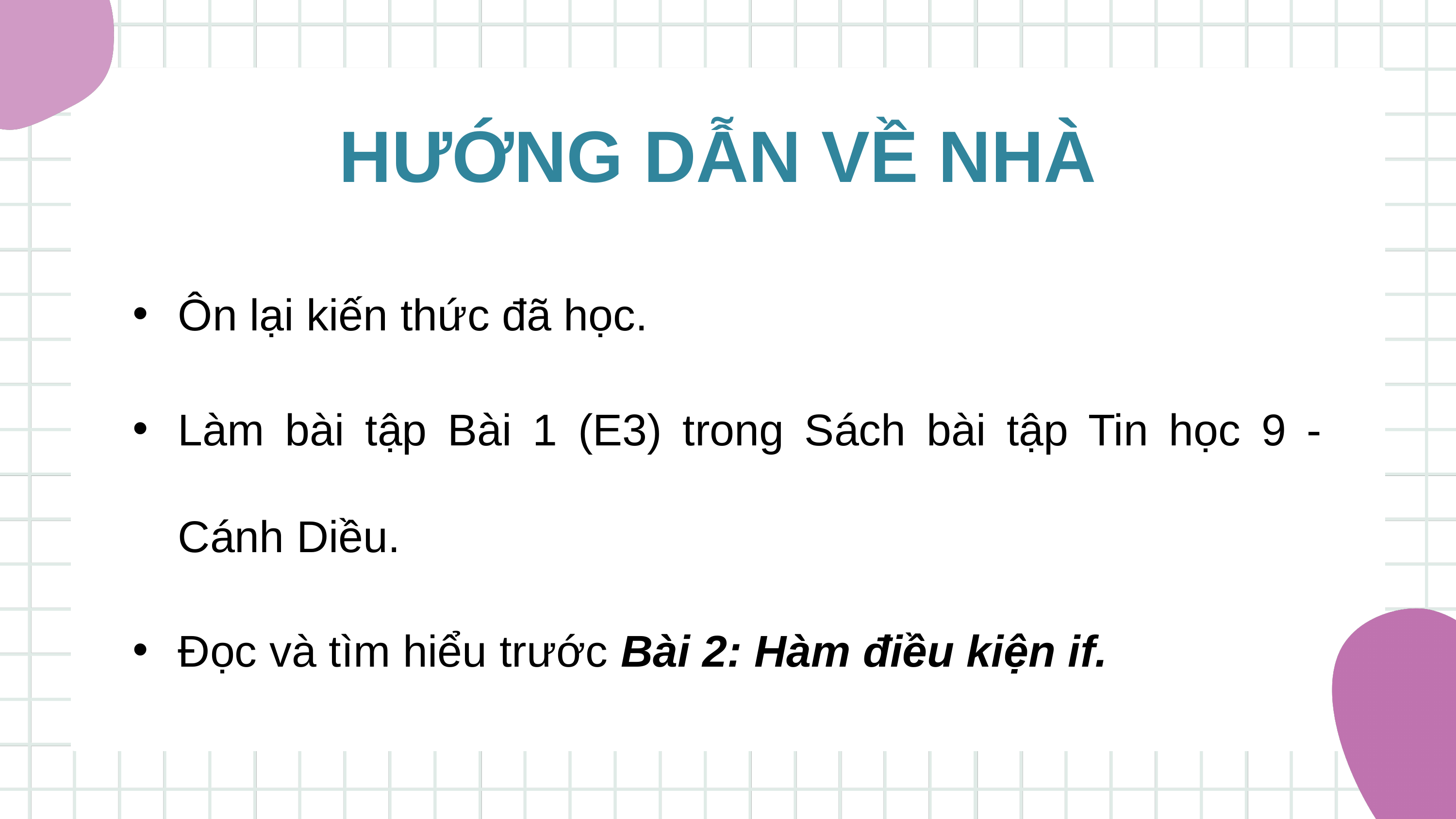

HƯỚNG DẪN VỀ NHÀ
Ôn lại kiến thức đã học.
Làm bài tập Bài 1 (E3) trong Sách bài tập Tin học 9 - Cánh Diều.
Đọc và tìm hiểu trước Bài 2: Hàm điều kiện if.